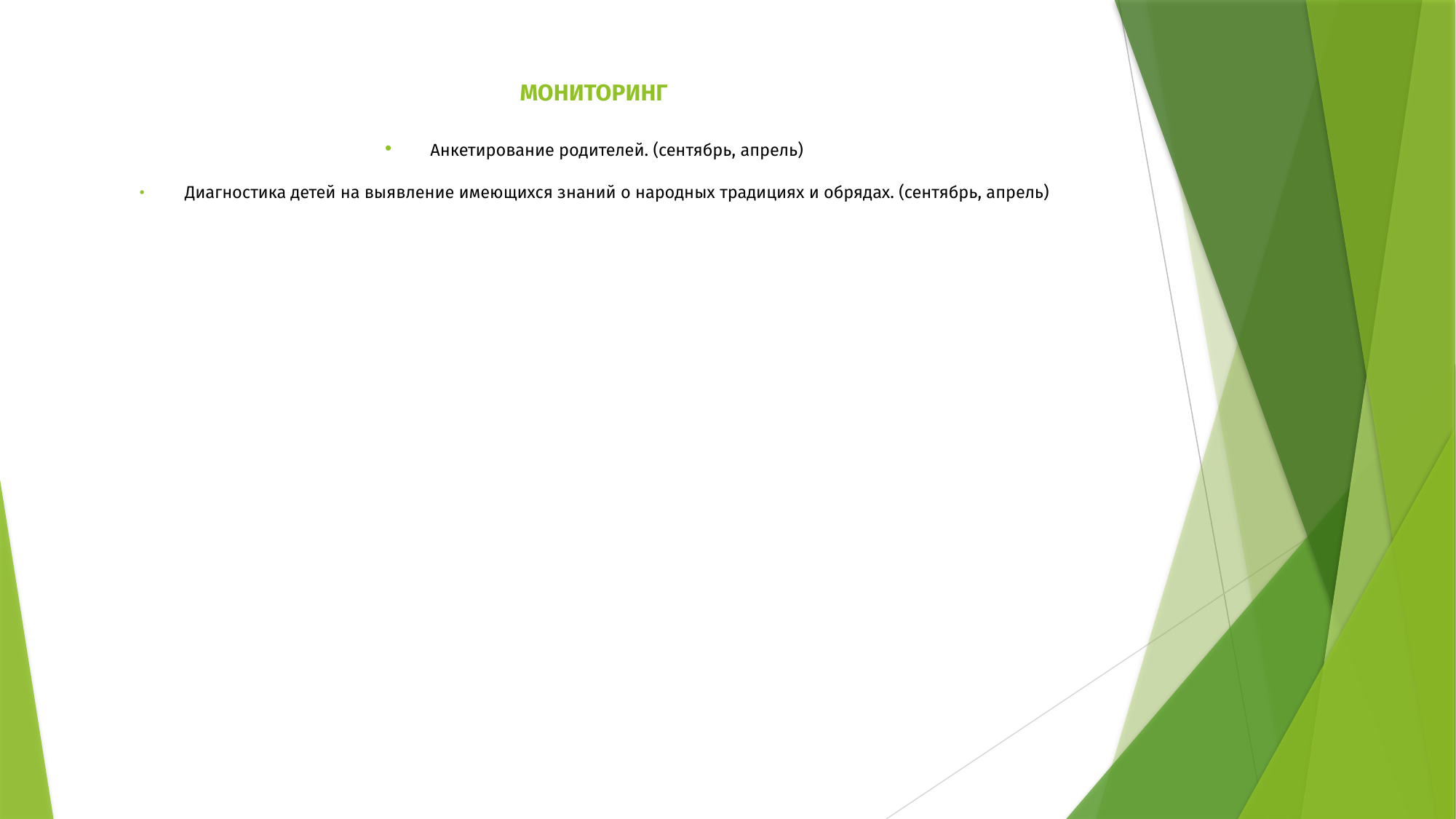

# МОНИТОРИНГ •	Анкетирование родителей. (сентябрь, апрель) •	Диагностика детей на выявление имеющихся знаний о народных традициях и обрядах. (сентябрь, апрель)